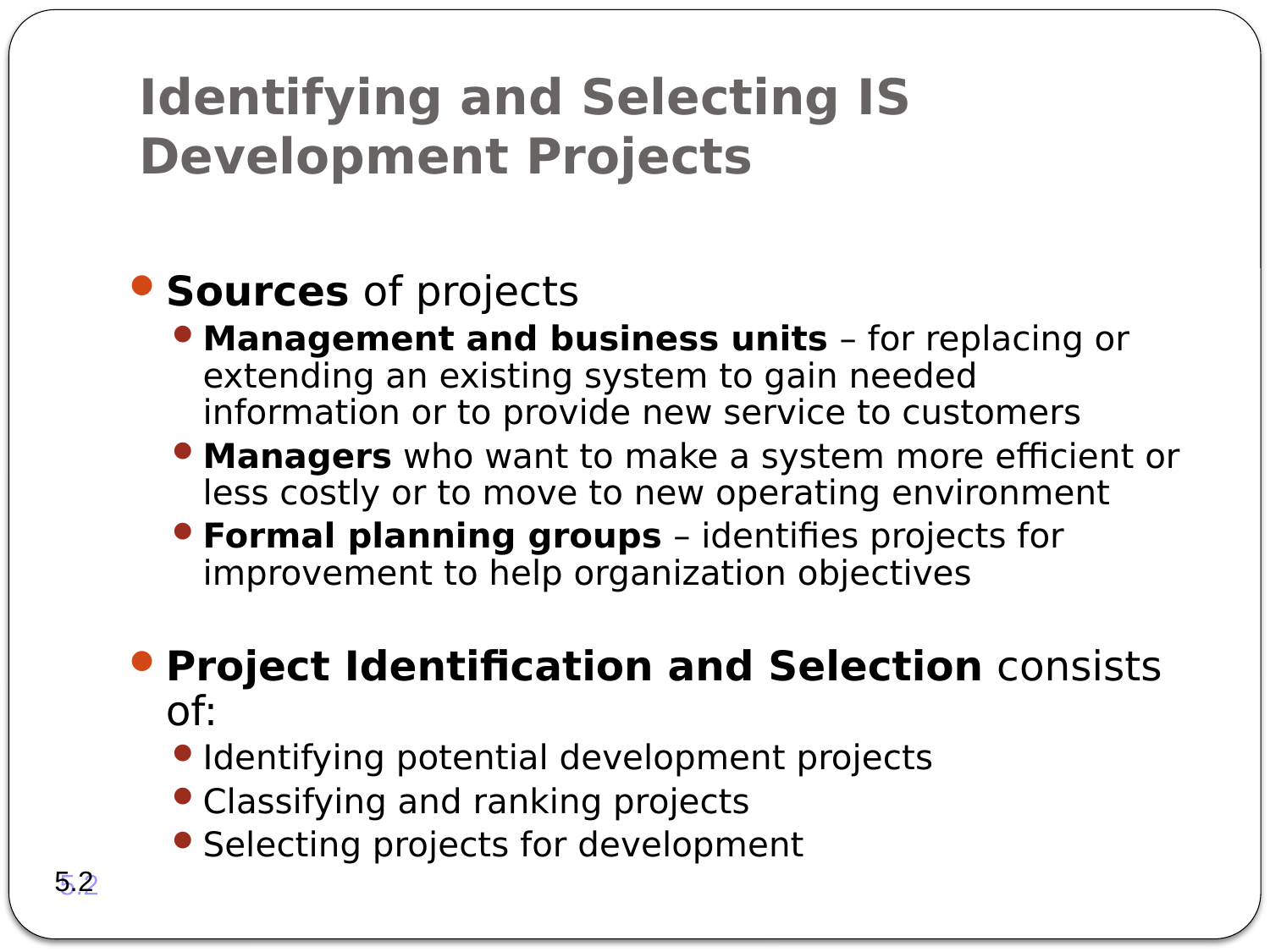

# Identifying and Selecting IS Development Projects
Sources of projects
Management and business units – for replacing or extending an existing system to gain needed information or to provide new service to customers
Managers who want to make a system more efficient or less costly or to move to new operating environment
Formal planning groups – identifies projects for improvement to help organization objectives

Project Identification and Selection consists of:
Identifying potential development projects
Classifying and ranking projects
Selecting projects for development
5.2